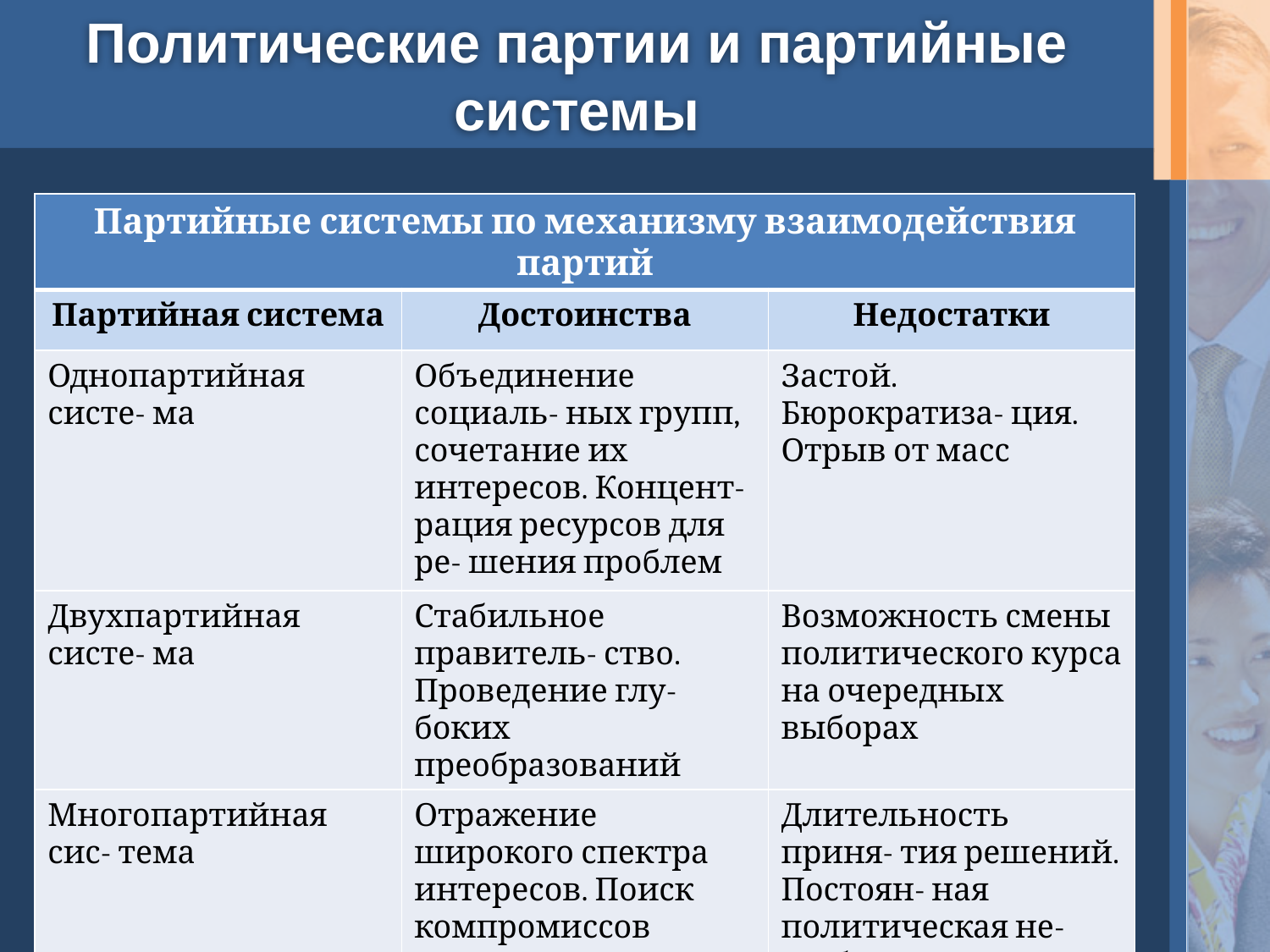

# Политические партии и партийные системы
| Партийные системы по механизму взаимодействия партий |  |  |
| --- | --- | --- |
| Партийная система | Достоинства | Недостатки |
| Однопартийная систе- ма | Объединение социаль- ных групп, сочетание их интересов. Концент- рация ресурсов для ре- шения проблем | Застой. Бюрократиза- ция. Отрыв от масс |
| Двухпартийная систе- ма | Стабильное правитель- ство. Проведение глу- боких преобразований | Возможность смены политического курса на очередных выборах |
| Многопартийная сис- тема | Отражение широкого спектра интересов. Поиск компромиссов | Длительность приня- тия решений. Постоян- ная политическая не- стабильность |